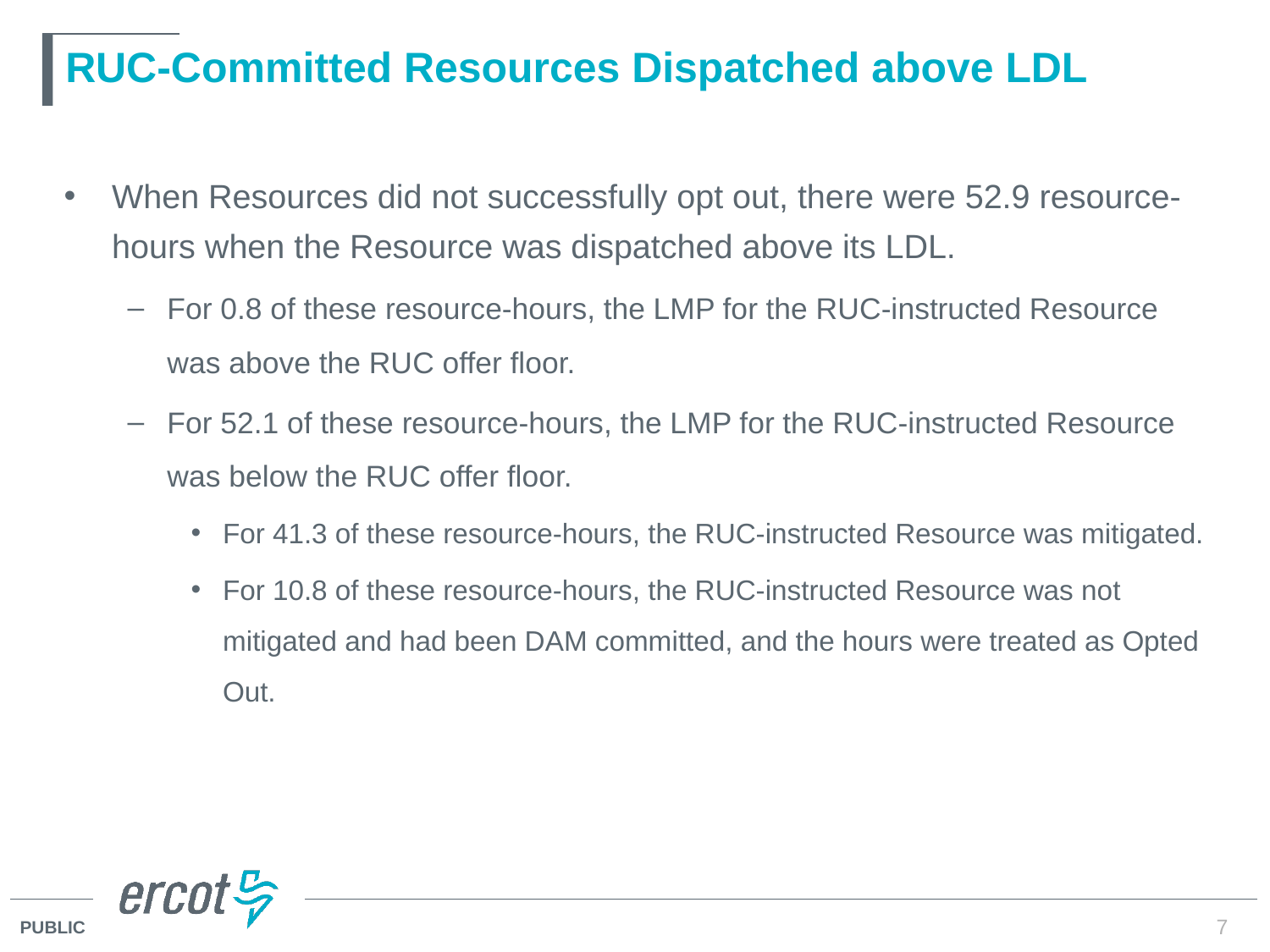

# RUC-Committed Resources Dispatched above LDL
When Resources did not successfully opt out, there were 52.9 resource-hours when the Resource was dispatched above its LDL.
For 0.8 of these resource-hours, the LMP for the RUC-instructed Resource was above the RUC offer floor.
For 52.1 of these resource-hours, the LMP for the RUC-instructed Resource was below the RUC offer floor.
For 41.3 of these resource-hours, the RUC-instructed Resource was mitigated.
For 10.8 of these resource-hours, the RUC-instructed Resource was not mitigated and had been DAM committed, and the hours were treated as Opted Out.

7